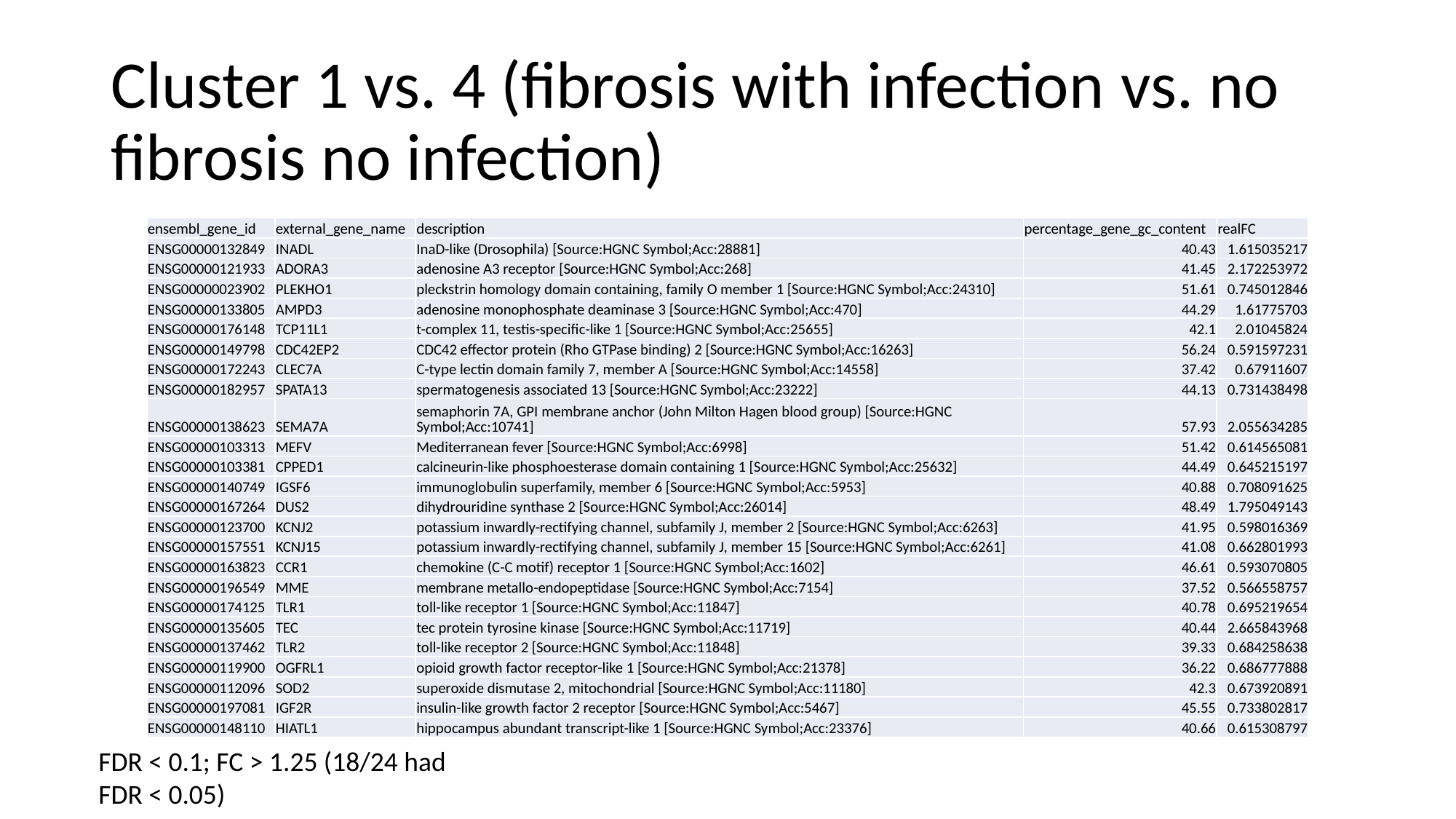

# Cluster 1 vs. 4 (fibrosis with infection vs. no fibrosis no infection)
| ensembl\_gene\_id | external\_gene\_name | description | percentage\_gene\_gc\_content | realFC |
| --- | --- | --- | --- | --- |
| ENSG00000132849 | INADL | InaD-like (Drosophila) [Source:HGNC Symbol;Acc:28881] | 40.43 | 1.615035217 |
| ENSG00000121933 | ADORA3 | adenosine A3 receptor [Source:HGNC Symbol;Acc:268] | 41.45 | 2.172253972 |
| ENSG00000023902 | PLEKHO1 | pleckstrin homology domain containing, family O member 1 [Source:HGNC Symbol;Acc:24310] | 51.61 | 0.745012846 |
| ENSG00000133805 | AMPD3 | adenosine monophosphate deaminase 3 [Source:HGNC Symbol;Acc:470] | 44.29 | 1.61775703 |
| ENSG00000176148 | TCP11L1 | t-complex 11, testis-specific-like 1 [Source:HGNC Symbol;Acc:25655] | 42.1 | 2.01045824 |
| ENSG00000149798 | CDC42EP2 | CDC42 effector protein (Rho GTPase binding) 2 [Source:HGNC Symbol;Acc:16263] | 56.24 | 0.591597231 |
| ENSG00000172243 | CLEC7A | C-type lectin domain family 7, member A [Source:HGNC Symbol;Acc:14558] | 37.42 | 0.67911607 |
| ENSG00000182957 | SPATA13 | spermatogenesis associated 13 [Source:HGNC Symbol;Acc:23222] | 44.13 | 0.731438498 |
| ENSG00000138623 | SEMA7A | semaphorin 7A, GPI membrane anchor (John Milton Hagen blood group) [Source:HGNC Symbol;Acc:10741] | 57.93 | 2.055634285 |
| ENSG00000103313 | MEFV | Mediterranean fever [Source:HGNC Symbol;Acc:6998] | 51.42 | 0.614565081 |
| ENSG00000103381 | CPPED1 | calcineurin-like phosphoesterase domain containing 1 [Source:HGNC Symbol;Acc:25632] | 44.49 | 0.645215197 |
| ENSG00000140749 | IGSF6 | immunoglobulin superfamily, member 6 [Source:HGNC Symbol;Acc:5953] | 40.88 | 0.708091625 |
| ENSG00000167264 | DUS2 | dihydrouridine synthase 2 [Source:HGNC Symbol;Acc:26014] | 48.49 | 1.795049143 |
| ENSG00000123700 | KCNJ2 | potassium inwardly-rectifying channel, subfamily J, member 2 [Source:HGNC Symbol;Acc:6263] | 41.95 | 0.598016369 |
| ENSG00000157551 | KCNJ15 | potassium inwardly-rectifying channel, subfamily J, member 15 [Source:HGNC Symbol;Acc:6261] | 41.08 | 0.662801993 |
| ENSG00000163823 | CCR1 | chemokine (C-C motif) receptor 1 [Source:HGNC Symbol;Acc:1602] | 46.61 | 0.593070805 |
| ENSG00000196549 | MME | membrane metallo-endopeptidase [Source:HGNC Symbol;Acc:7154] | 37.52 | 0.566558757 |
| ENSG00000174125 | TLR1 | toll-like receptor 1 [Source:HGNC Symbol;Acc:11847] | 40.78 | 0.695219654 |
| ENSG00000135605 | TEC | tec protein tyrosine kinase [Source:HGNC Symbol;Acc:11719] | 40.44 | 2.665843968 |
| ENSG00000137462 | TLR2 | toll-like receptor 2 [Source:HGNC Symbol;Acc:11848] | 39.33 | 0.684258638 |
| ENSG00000119900 | OGFRL1 | opioid growth factor receptor-like 1 [Source:HGNC Symbol;Acc:21378] | 36.22 | 0.686777888 |
| ENSG00000112096 | SOD2 | superoxide dismutase 2, mitochondrial [Source:HGNC Symbol;Acc:11180] | 42.3 | 0.673920891 |
| ENSG00000197081 | IGF2R | insulin-like growth factor 2 receptor [Source:HGNC Symbol;Acc:5467] | 45.55 | 0.733802817 |
| ENSG00000148110 | HIATL1 | hippocampus abundant transcript-like 1 [Source:HGNC Symbol;Acc:23376] | 40.66 | 0.615308797 |
FDR < 0.1; FC > 1.25 (18/24 had FDR < 0.05)